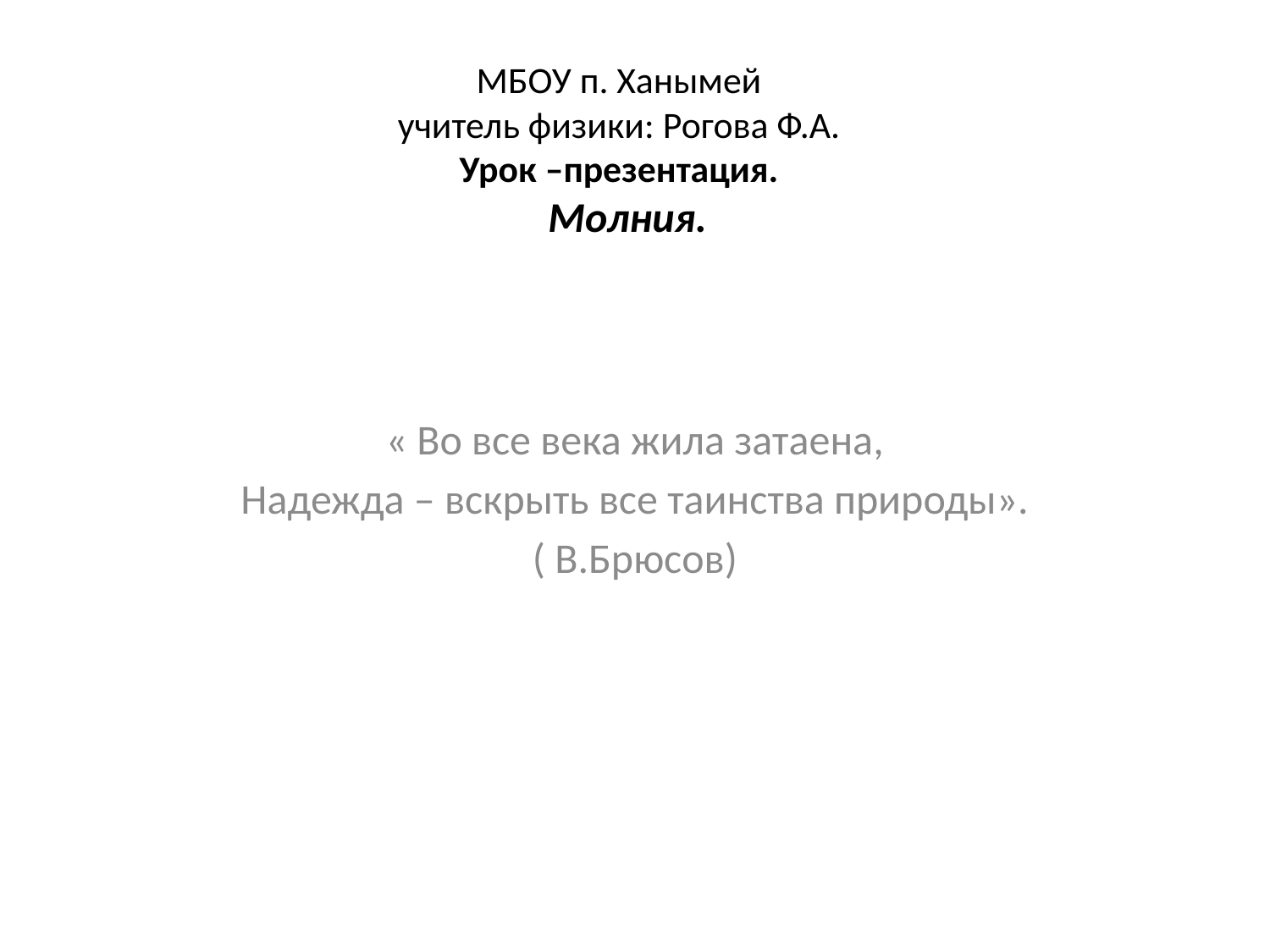

# МБОУ п. Ханымей учитель физики: Рогова Ф.А. Урок –презентация. Молния.

« Во все века жила затаена,
Надежда – вскрыть все таинства природы».
( В.Брюсов)